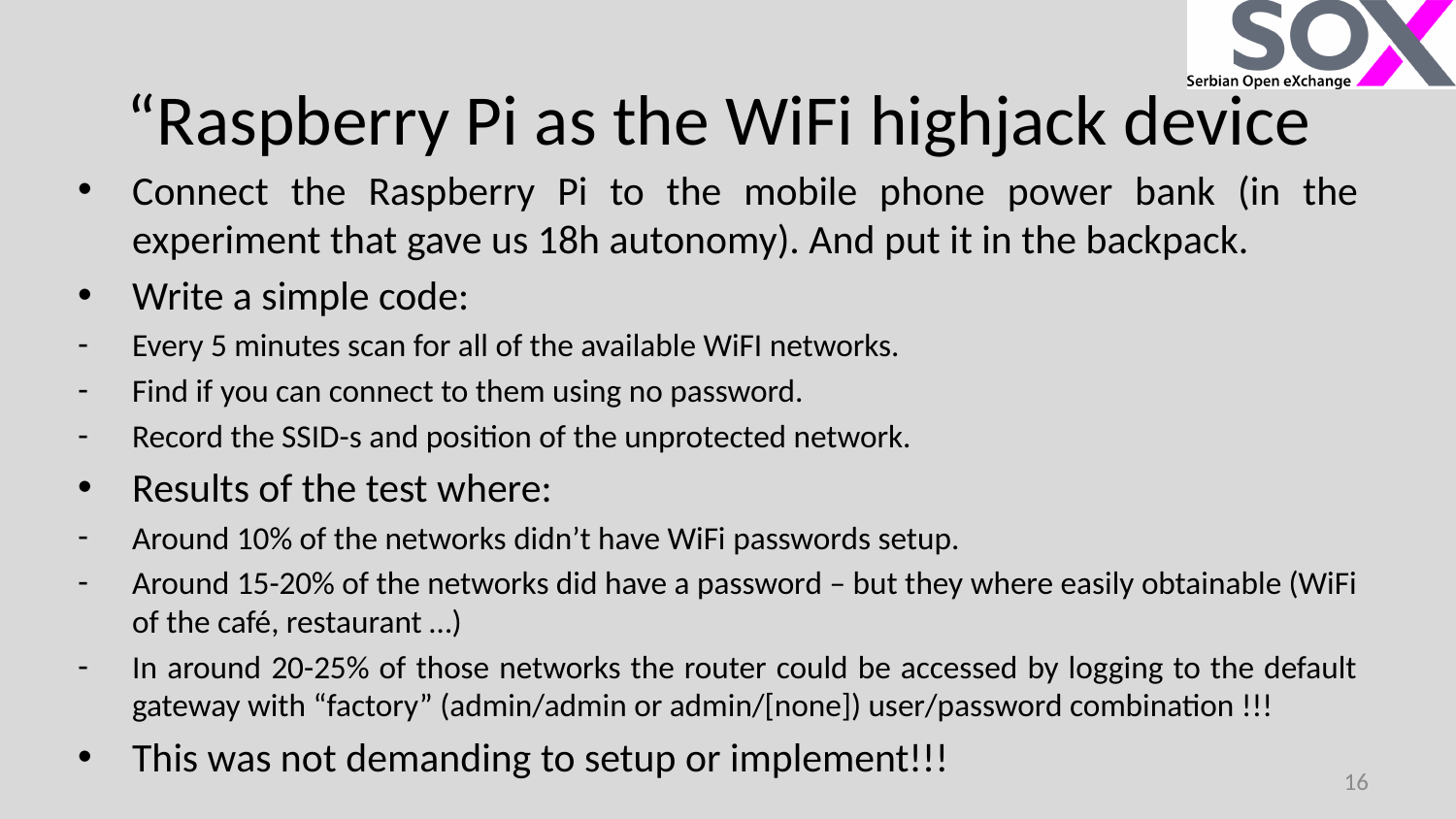

# “Raspberry Pi as the WiFi highjack device
Connect the Raspberry Pi to the mobile phone power bank (in the experiment that gave us 18h autonomy). And put it in the backpack.
Write a simple code:
Every 5 minutes scan for all of the available WiFI networks.
Find if you can connect to them using no password.
Record the SSID-s and position of the unprotected network.
Results of the test where:
Around 10% of the networks didn’t have WiFi passwords setup.
Around 15-20% of the networks did have a password – but they where easily obtainable (WiFi of the café, restaurant …)
In around 20-25% of those networks the router could be accessed by logging to the default gateway with “factory” (admin/admin or admin/[none]) user/password combination !!!
This was not demanding to setup or implement!!!
16